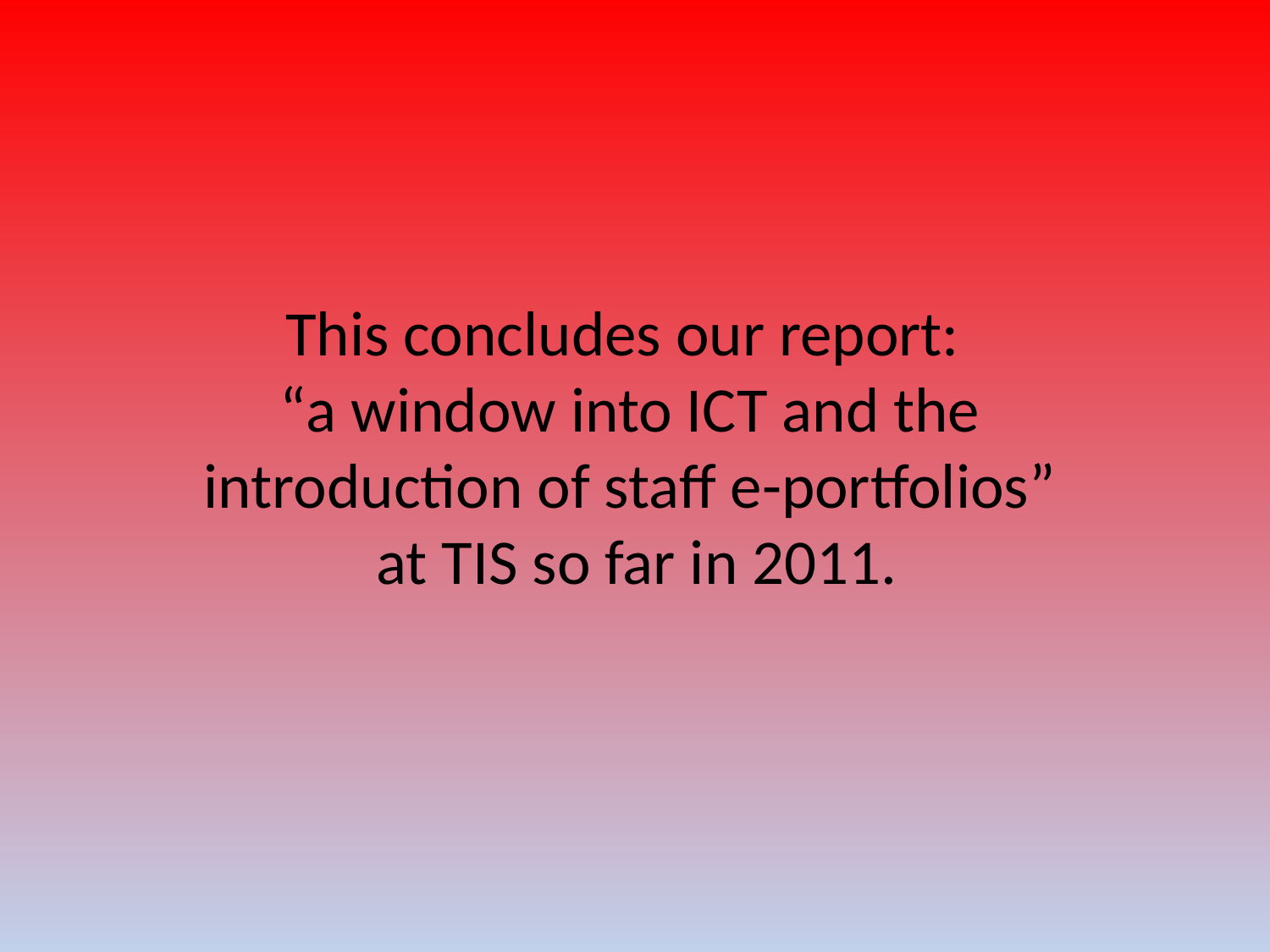

This concludes our report:
“a window into ICT and the introduction of staff e-portfolios”
 at TIS so far in 2011.